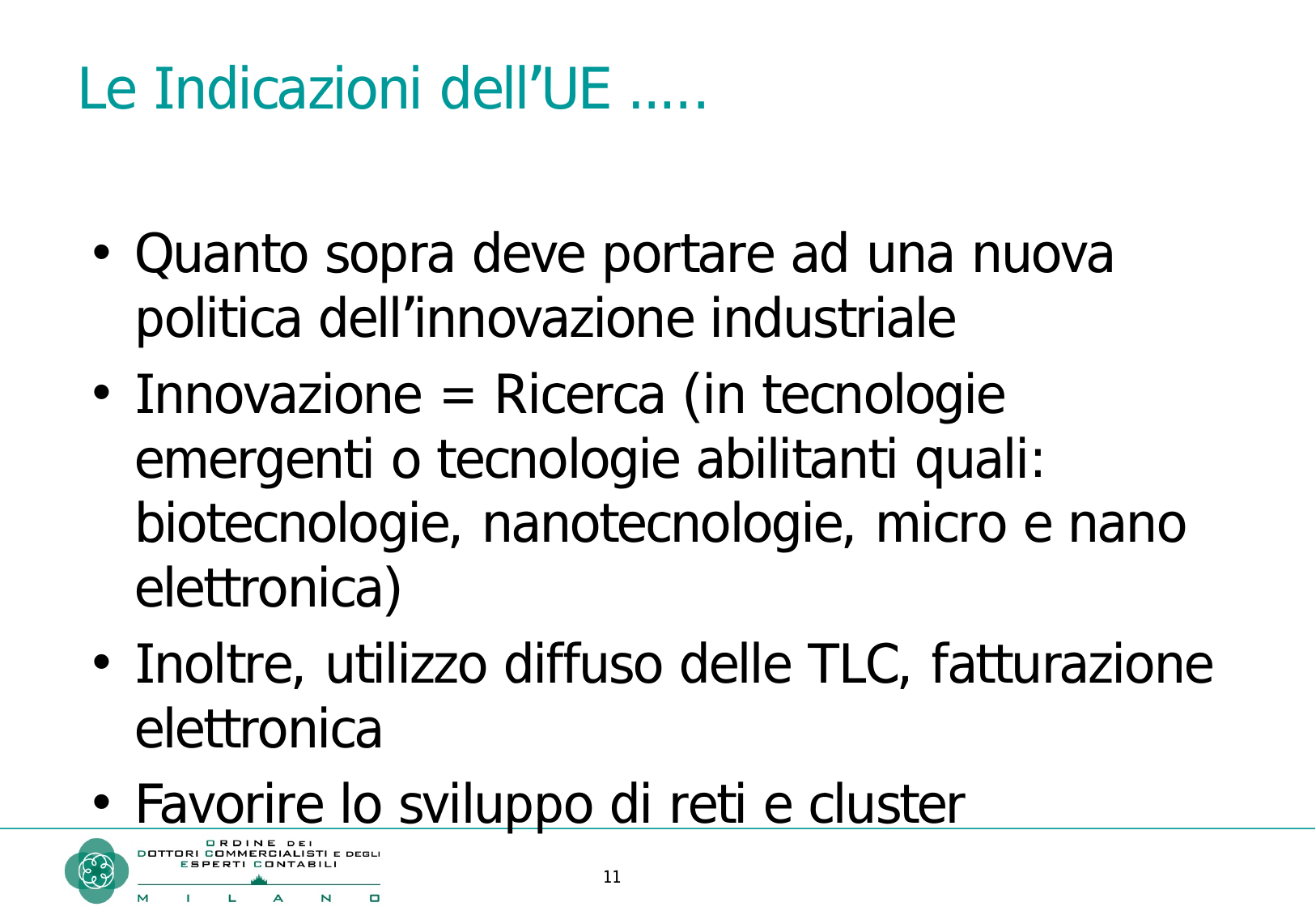

# Le Indicazioni dell’UE …..
Quanto sopra deve portare ad una nuova politica dell’innovazione industriale
Innovazione = Ricerca (in tecnologie emergenti o tecnologie abilitanti quali: biotecnologie, nanotecnologie, micro e nano elettronica)
Inoltre, utilizzo diffuso delle TLC, fatturazione elettronica
Favorire lo sviluppo di reti e cluster